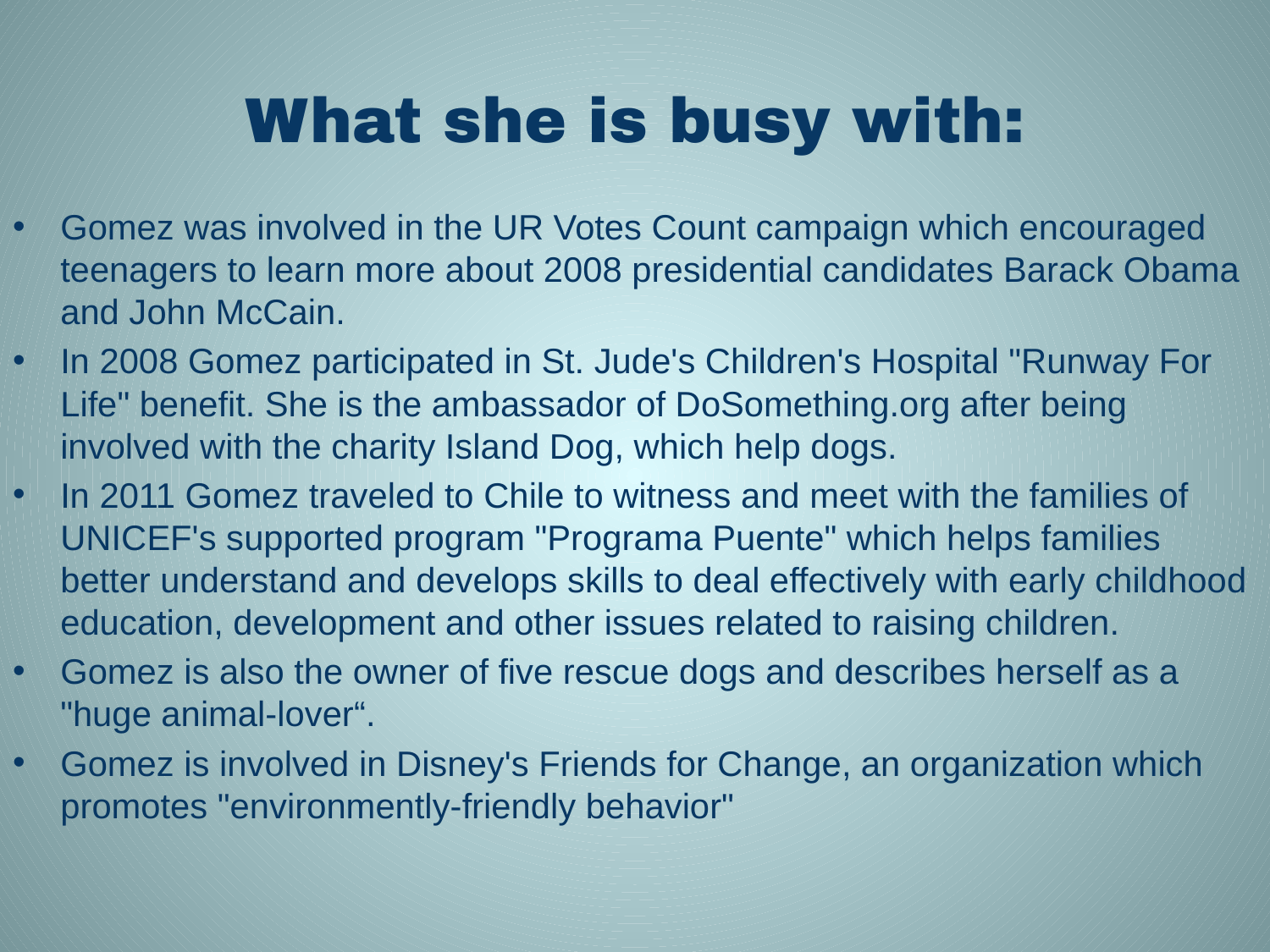

# What she is busy with:
Gomez was involved in the UR Votes Count campaign which encouraged teenagers to learn more about 2008 presidential candidates Barack Obama and John McCain.
In 2008 Gomez participated in St. Jude's Children's Hospital "Runway For Life" benefit. She is the ambassador of DoSomething.org after being involved with the charity Island Dog, which help dogs.
In 2011 Gomez traveled to Chile to witness and meet with the families of UNICEF's supported program "Programa Puente" which helps families better understand and develops skills to deal effectively with early childhood education, development and other issues related to raising children.
Gomez is also the owner of five rescue dogs and describes herself as a "huge animal-lover“.
Gomez is involved in Disney's Friends for Change, an organization which promotes "environmently-friendly behavior"